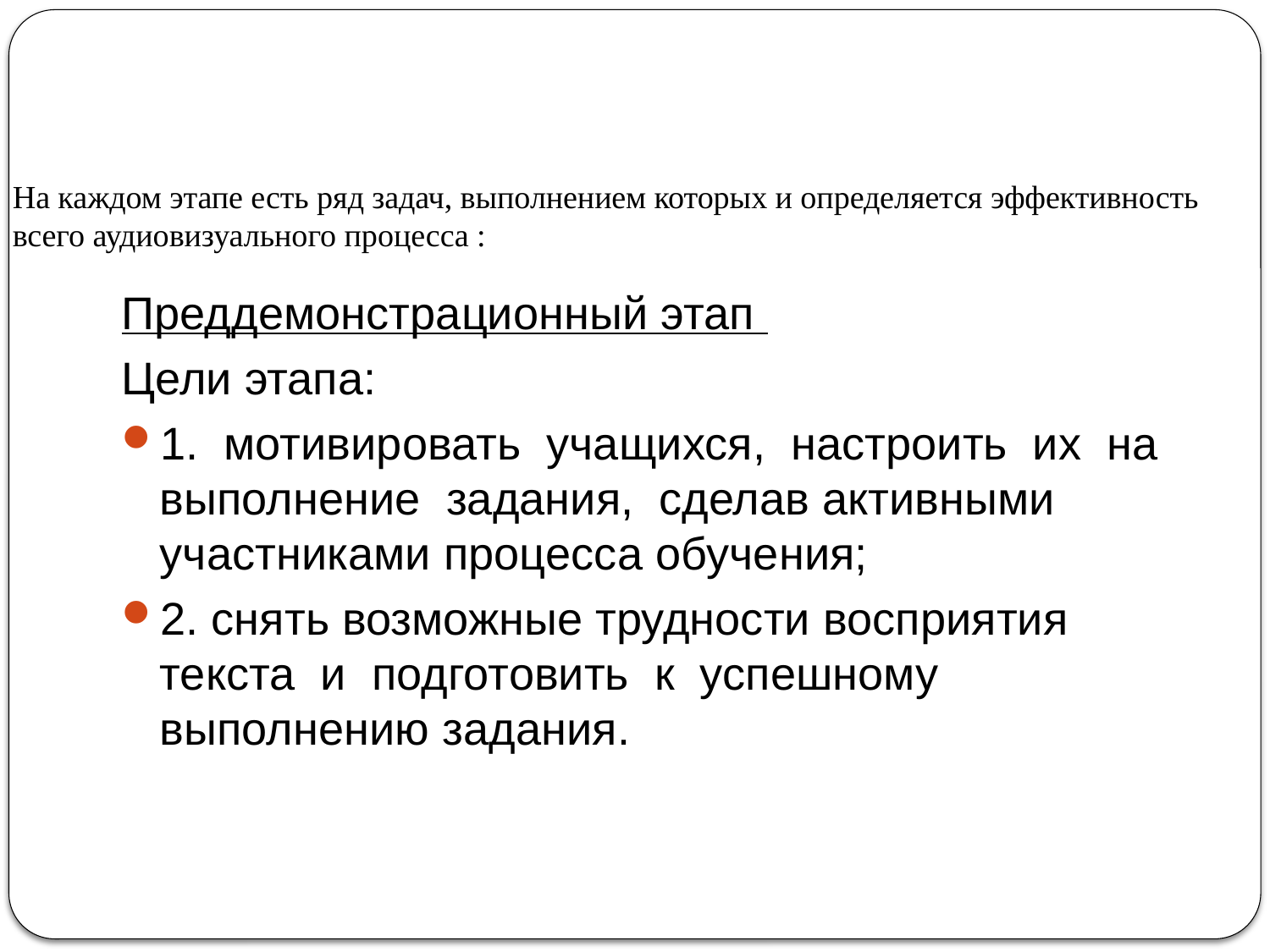

# На каждом этапе есть ряд задач, выполнением которых и определяется эффективность всего аудиовизуального процесса :
Преддемонстрационный этап
Цели этапа:
1.  мотивировать  учащихся,  настроить  их  на  выполнение  задания,  сделав активными участниками процесса обучения;
2. снять возможные трудности восприятия текста  и  подготовить  к  успешному выполнению задания.